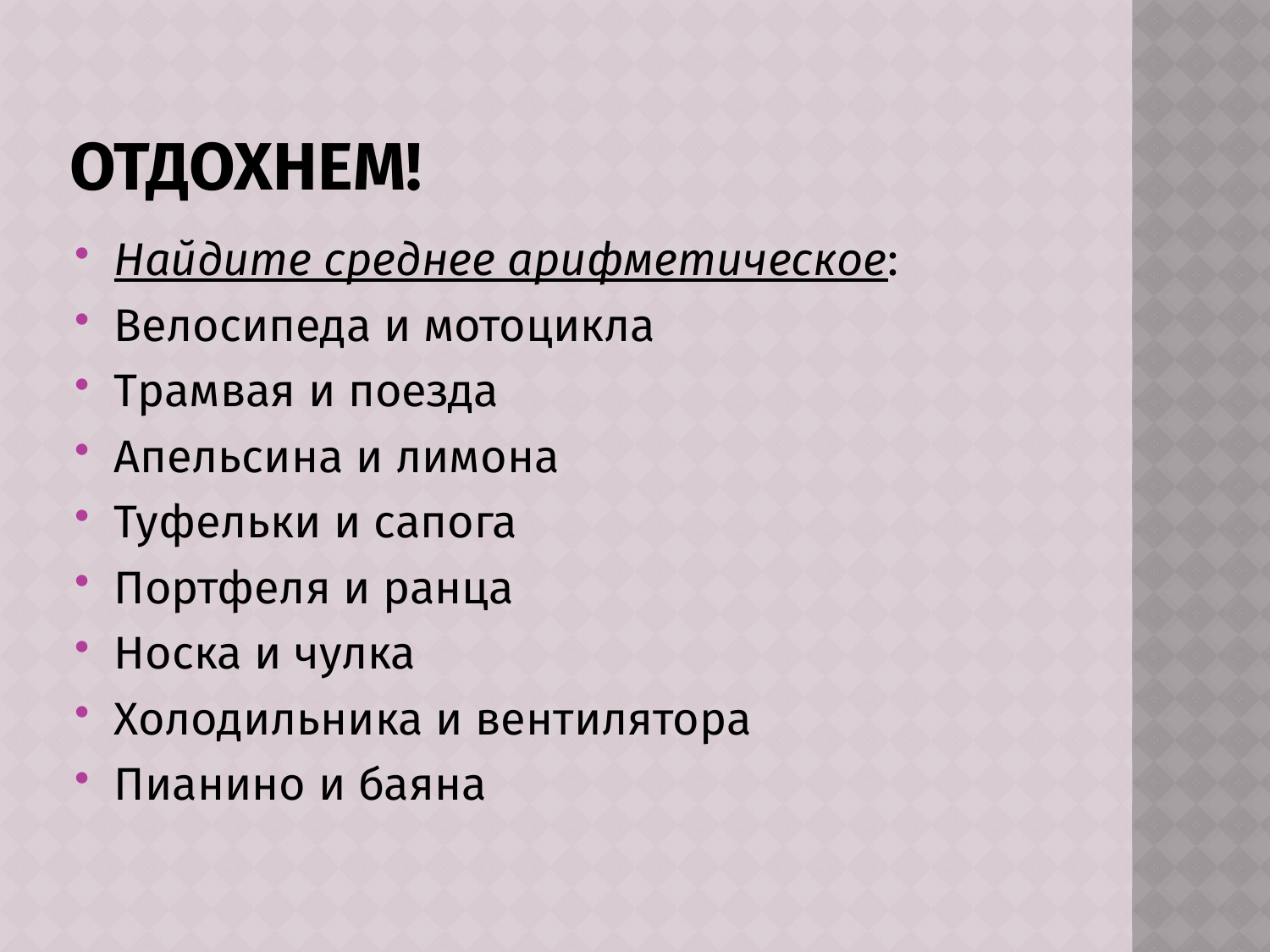

# Отдохнем!
Найдите среднее арифметическое:
Велосипеда и мотоцикла
Трамвая и поезда
Апельсина и лимона
Туфельки и сапога
Портфеля и ранца
Носка и чулка
Холодильника и вентилятора
Пианино и баяна